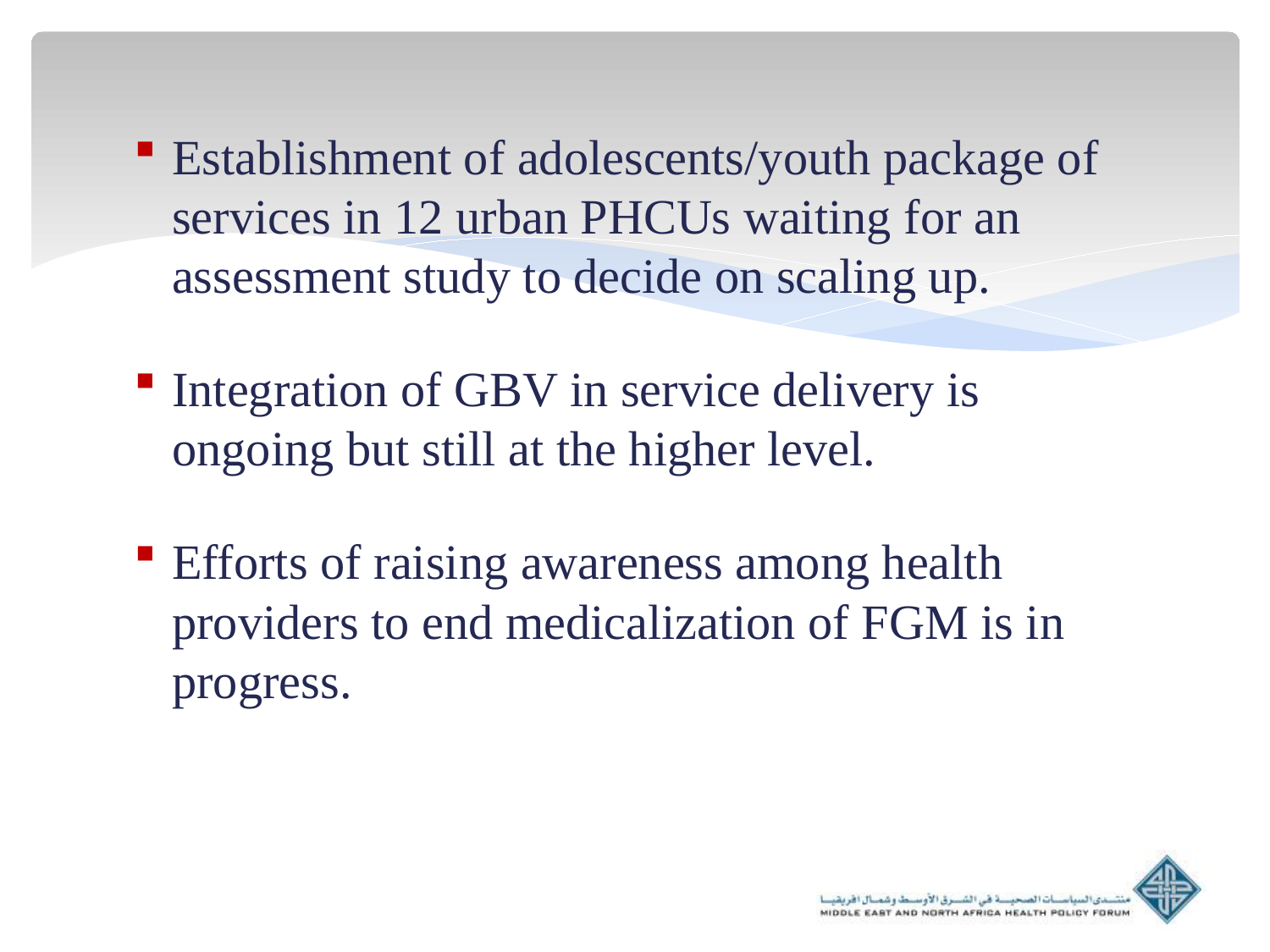

Establishment of adolescents/youth package of services in 12 urban PHCUs waiting for an assessment study to decide on scaling up.

Integration of GBV in service delivery is ongoing but still at the higher level.

Efforts of raising awareness among health providers to end medicalization of FGM is in progress.